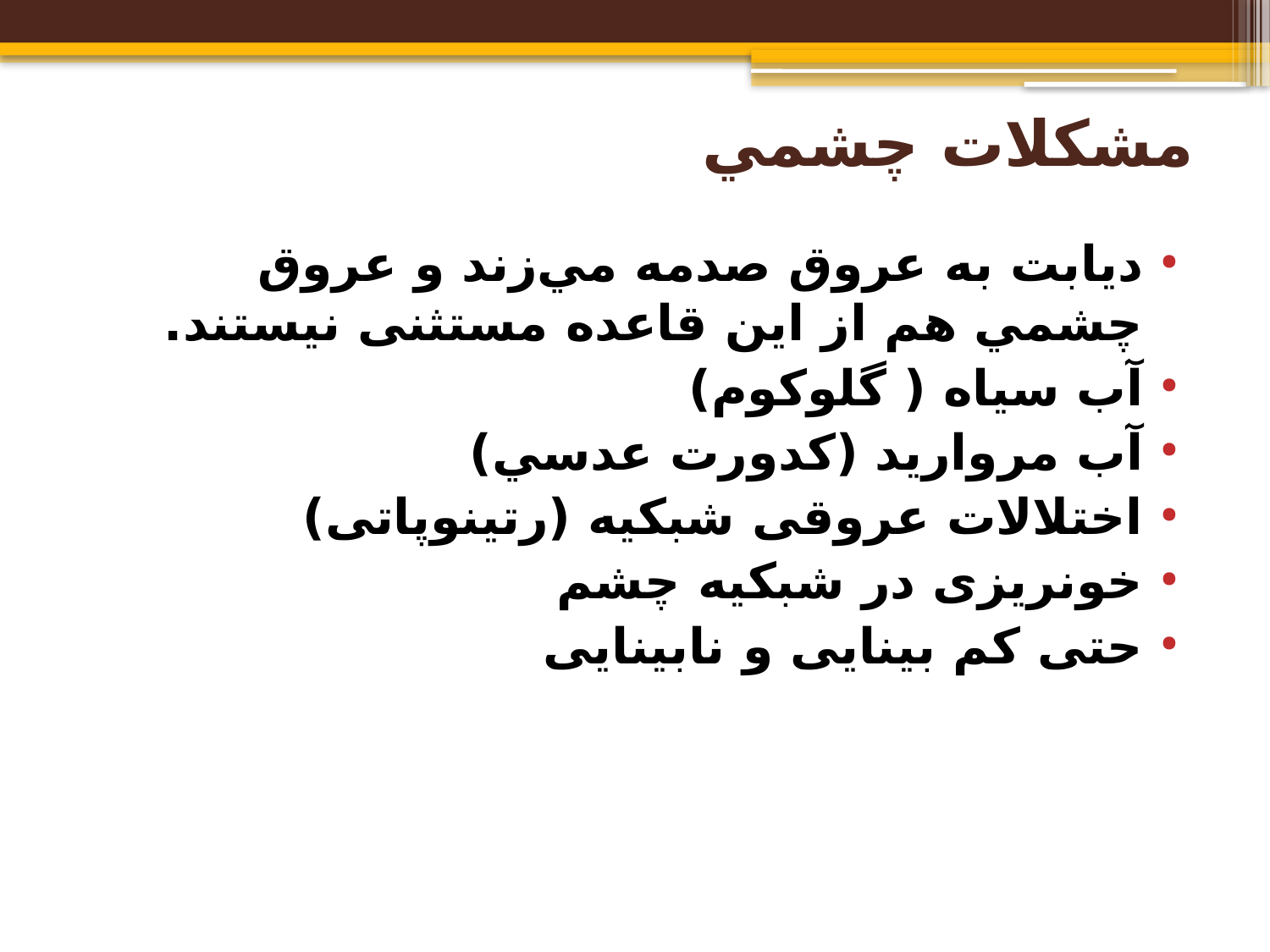

# مشكلات چشمي
ديابت به عروق صدمه مي‌زند و عروق چشمي هم از اين قاعده مستثنی نيستند.
آب ‌سياه ( گلوکوم)
آب ‌مرواريد (كدورت عدسي)
اختلالات عروقی شبکیه (رتینوپاتی)
خونریزی در شبکیه چشم
حتی کم بینایی و نابینایی